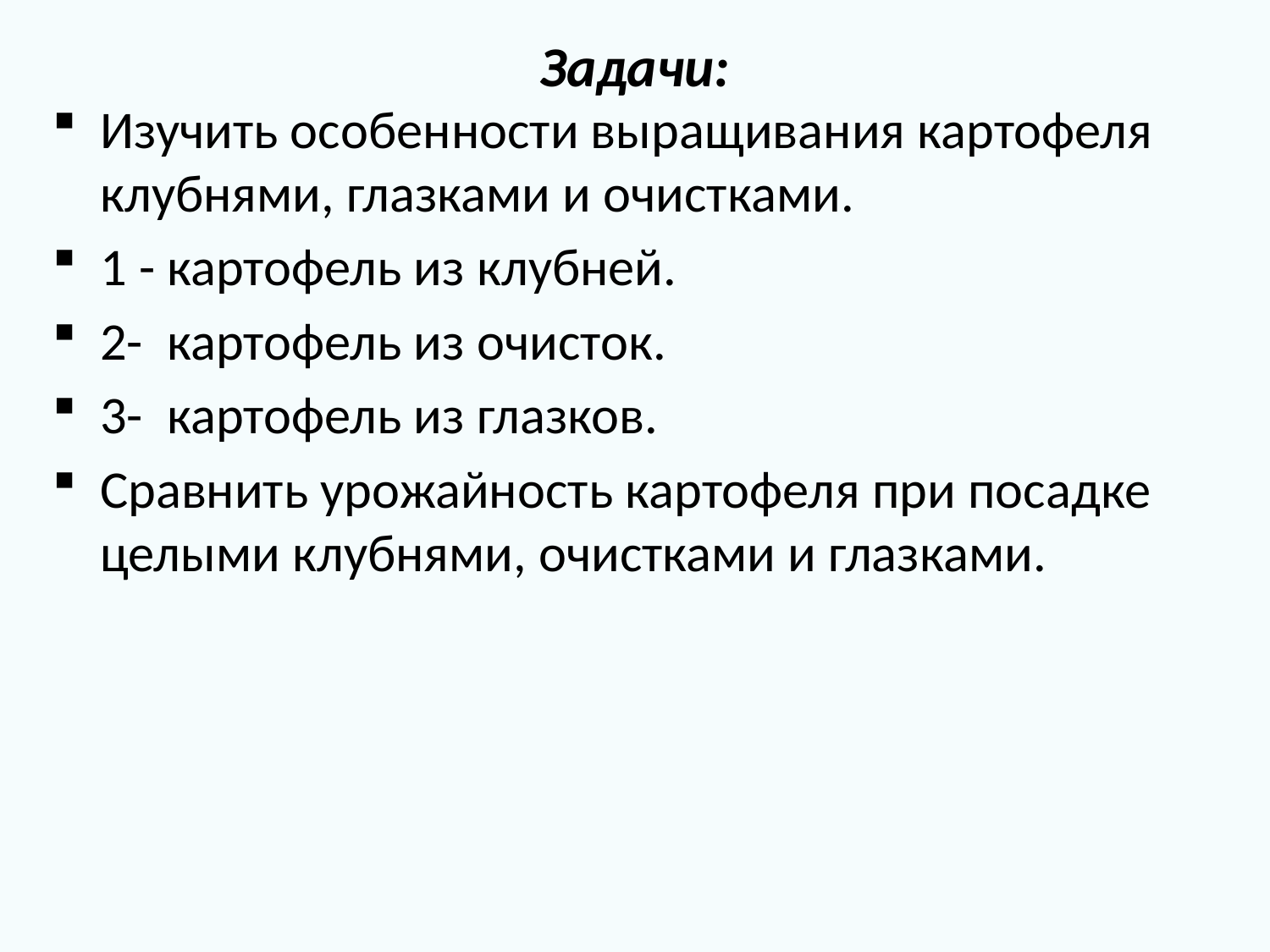

# Задачи:
Изучить особенности выращивания картофеля клубнями, глазками и очистками.
1 - картофель из клубней.
2-  картофель из очисток.
3-  картофель из глазков.
Сравнить урожайность картофеля при посадке целыми клубнями, очистками и глазками.